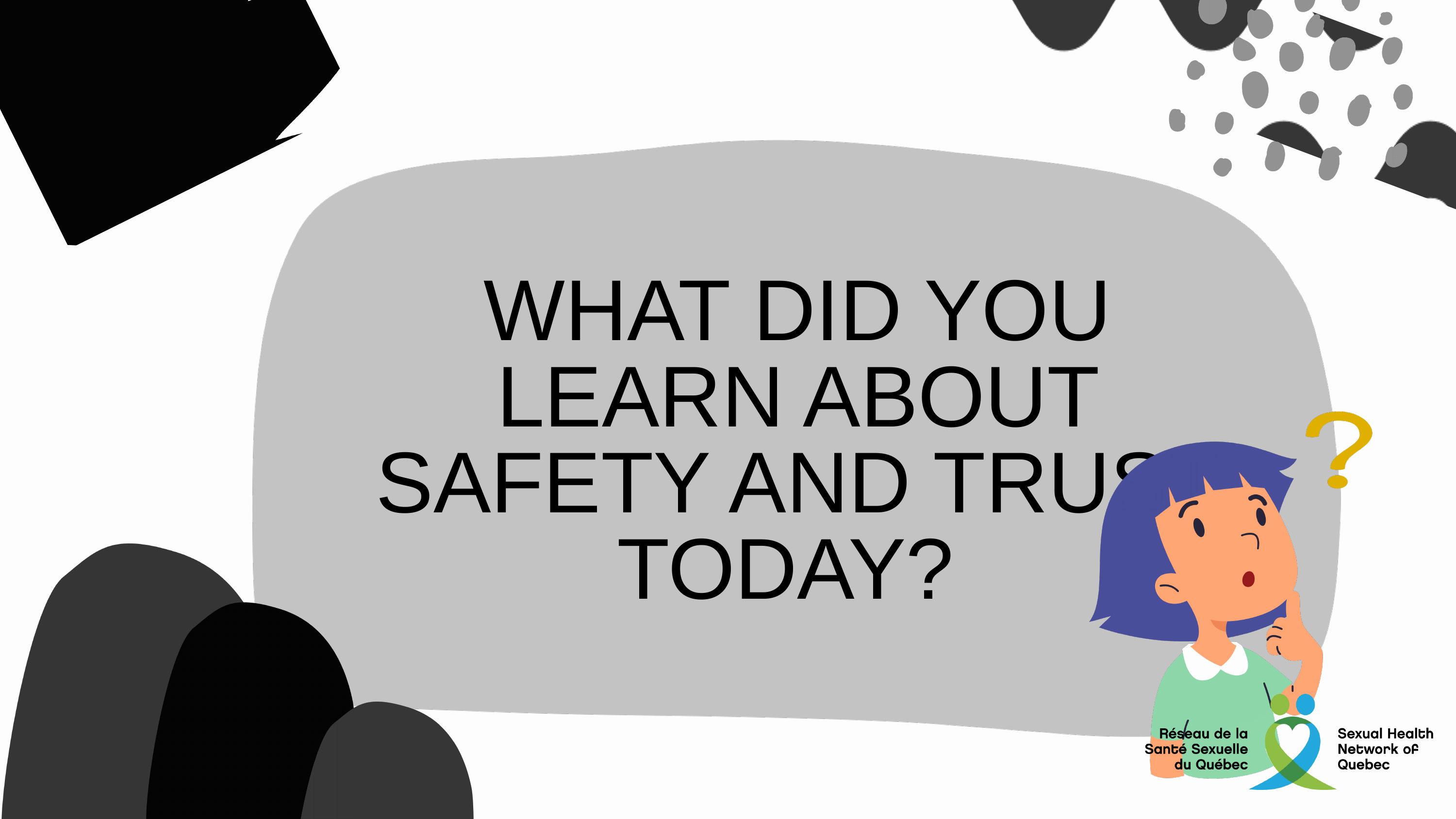

WHAT DID YOU LEARN ABOUT SAFETY AND TRUST TODAY?